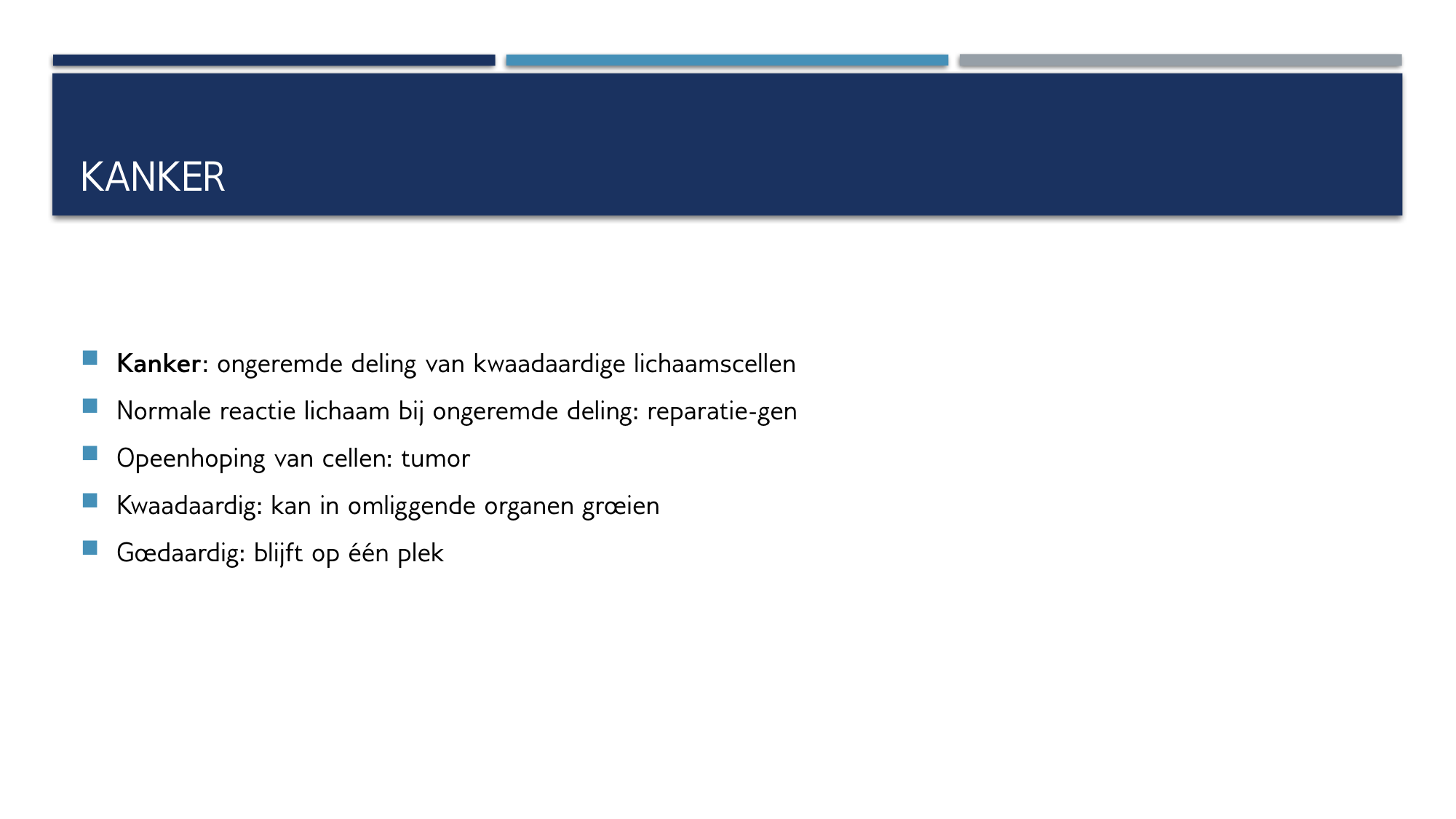

# kanker
Kanker: ongeremde deling van kwaadaardige lichaamscellen
Normale reactie lichaam bij ongeremde deling: reparatie-gen
Opeenhoping van cellen: tumor
Kwaadaardig: kan in omliggende organen groeien
Goedaardig: blijft op één plek